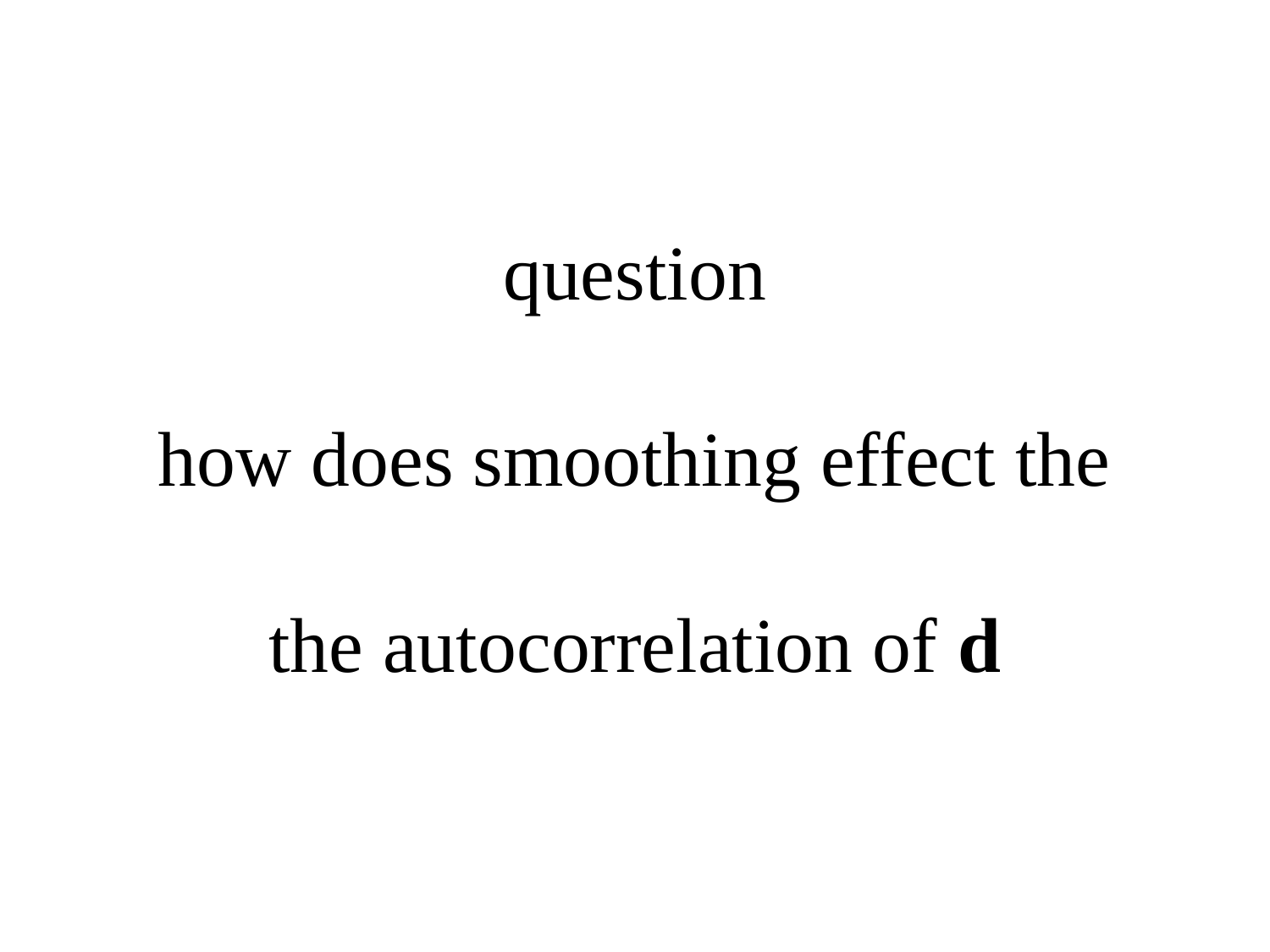

# question how does smoothing effect the the autocorrelation of d